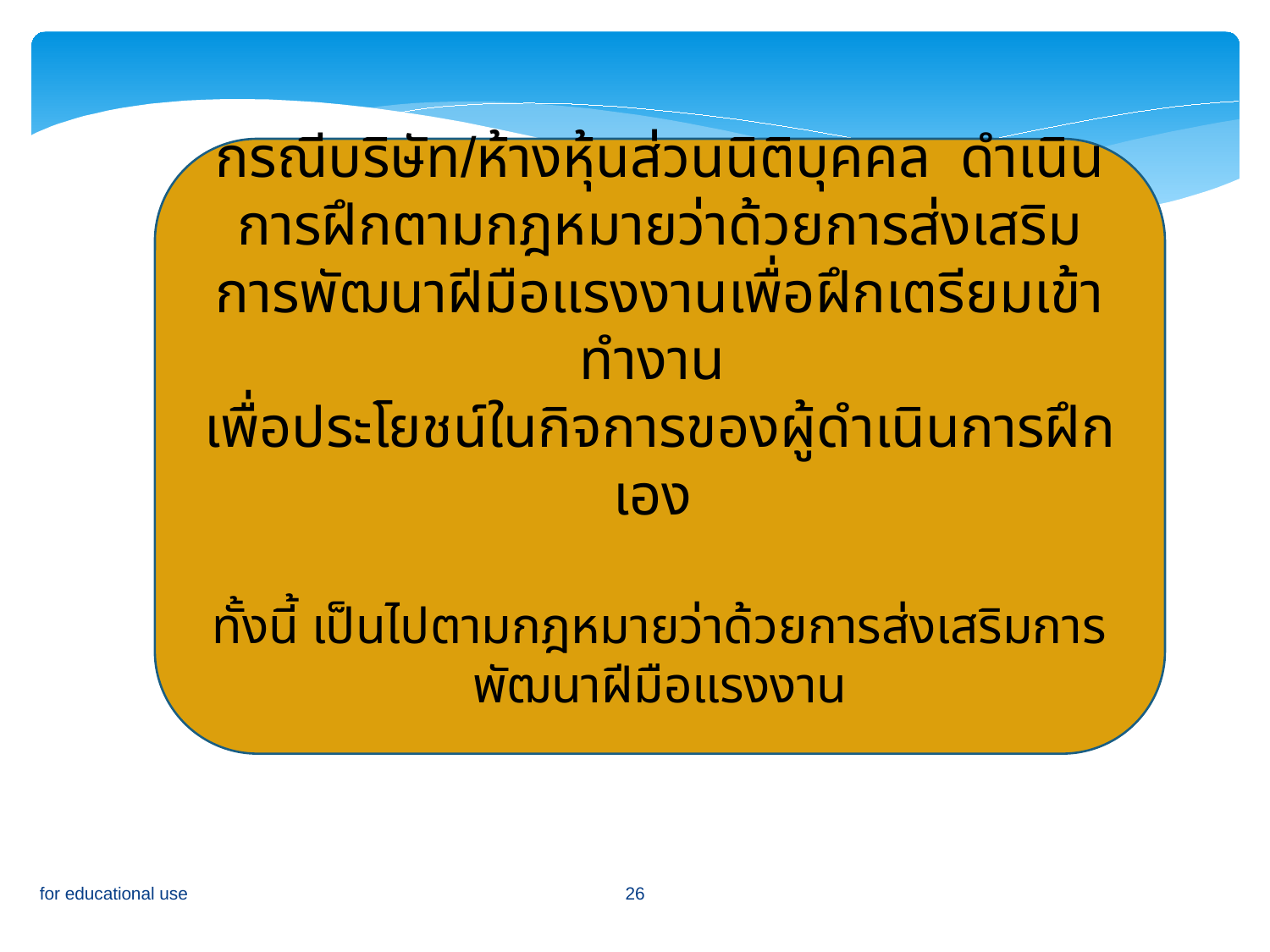

กรณีบริษัท/ห้างหุ้นส่วนนิติบุคคล  ดำเนินการฝึกตามกฎหมายว่าด้วยการส่งเสริมการพัฒนาฝีมือแรงงานเพื่อฝึกเตรียมเข้าทำงาน
เพื่อประโยชน์ในกิจการของผู้ดำเนินการฝึกเอง

ทั้งนี้ เป็นไปตามกฎหมายว่าด้วยการส่งเสริมการพัฒนาฝีมือแรงงาน

26
for educational use